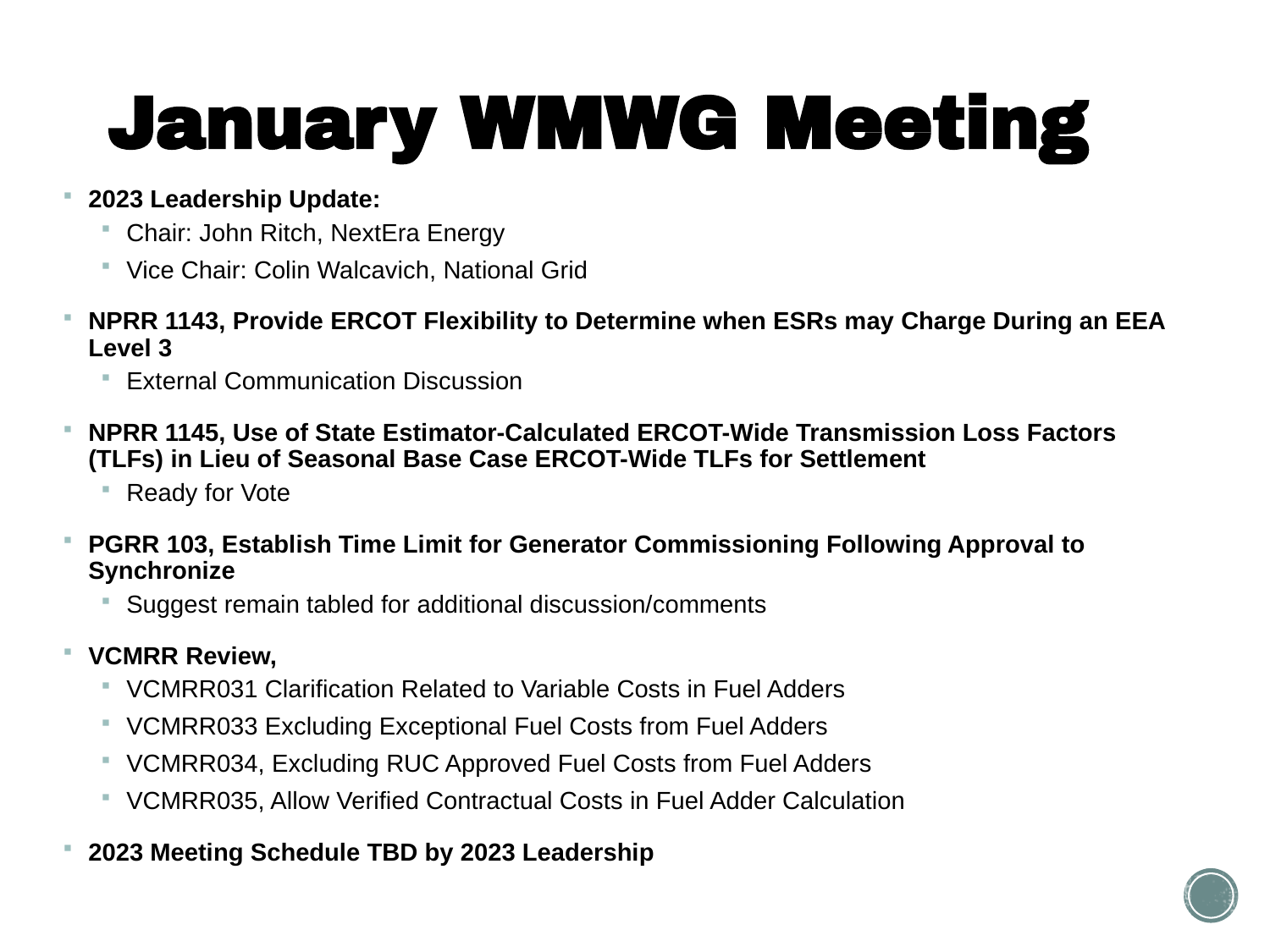

# January WMWG Meeting
2023 Leadership Update:
Chair: John Ritch, NextEra Energy
Vice Chair: Colin Walcavich, National Grid
NPRR 1143, Provide ERCOT Flexibility to Determine when ESRs may Charge During an EEA Level 3
External Communication Discussion
NPRR 1145, Use of State Estimator-Calculated ERCOT-Wide Transmission Loss Factors (TLFs) in Lieu of Seasonal Base Case ERCOT-Wide TLFs for Settlement
Ready for Vote
PGRR 103, Establish Time Limit for Generator Commissioning Following Approval to Synchronize
Suggest remain tabled for additional discussion/comments
VCMRR Review,
VCMRR031 Clarification Related to Variable Costs in Fuel Adders
VCMRR033 Excluding Exceptional Fuel Costs from Fuel Adders
VCMRR034, Excluding RUC Approved Fuel Costs from Fuel Adders
VCMRR035, Allow Verified Contractual Costs in Fuel Adder Calculation
2023 Meeting Schedule TBD by 2023 Leadership